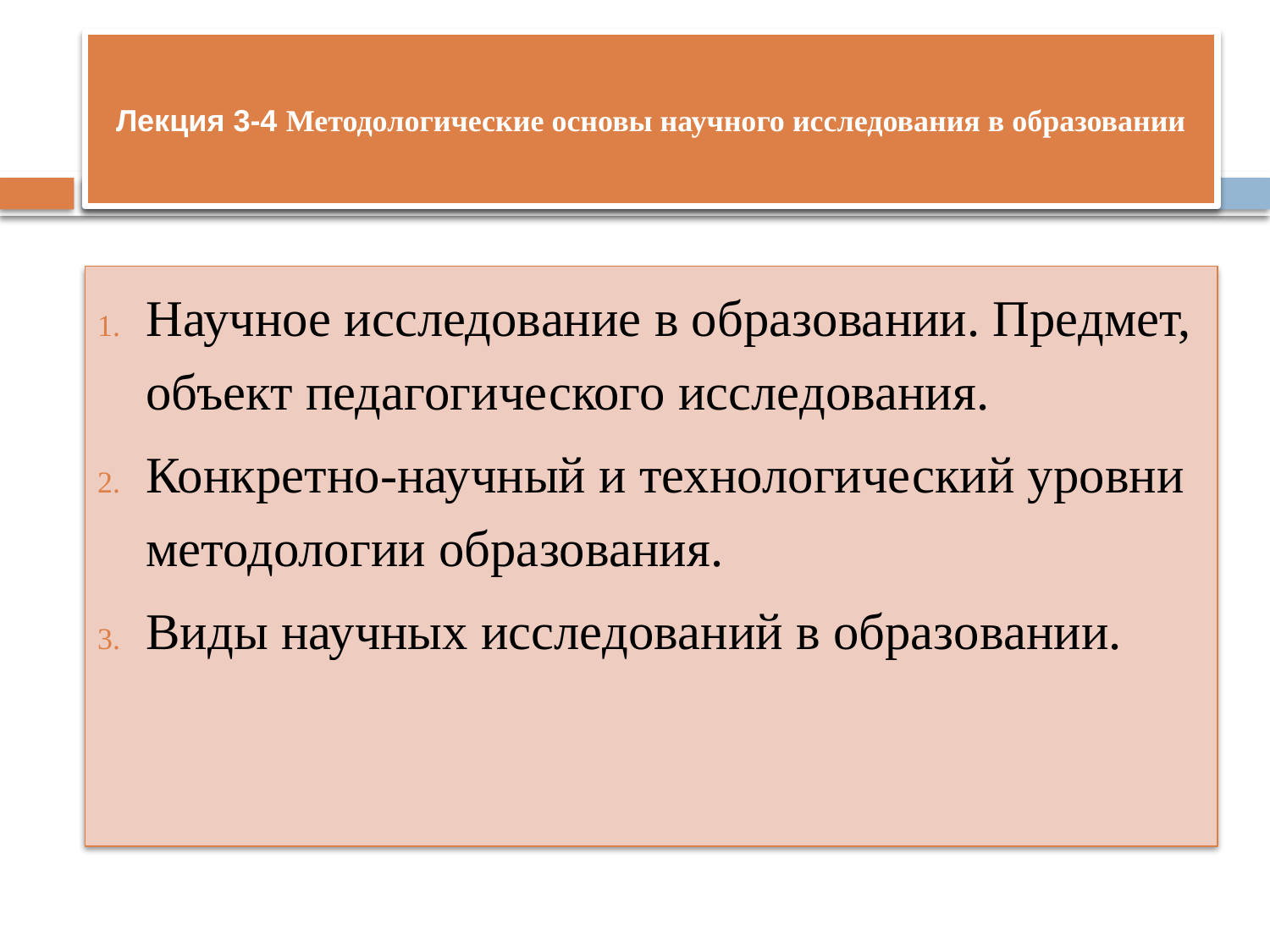

# Лекция 3-4 Методологические основы научного исследования в образовании
Научное исследование в образовании. Предмет, объект педагогического исследования.
Конкретно-научный и технологический уровни методологии образования.
Виды научных исследований в образовании.